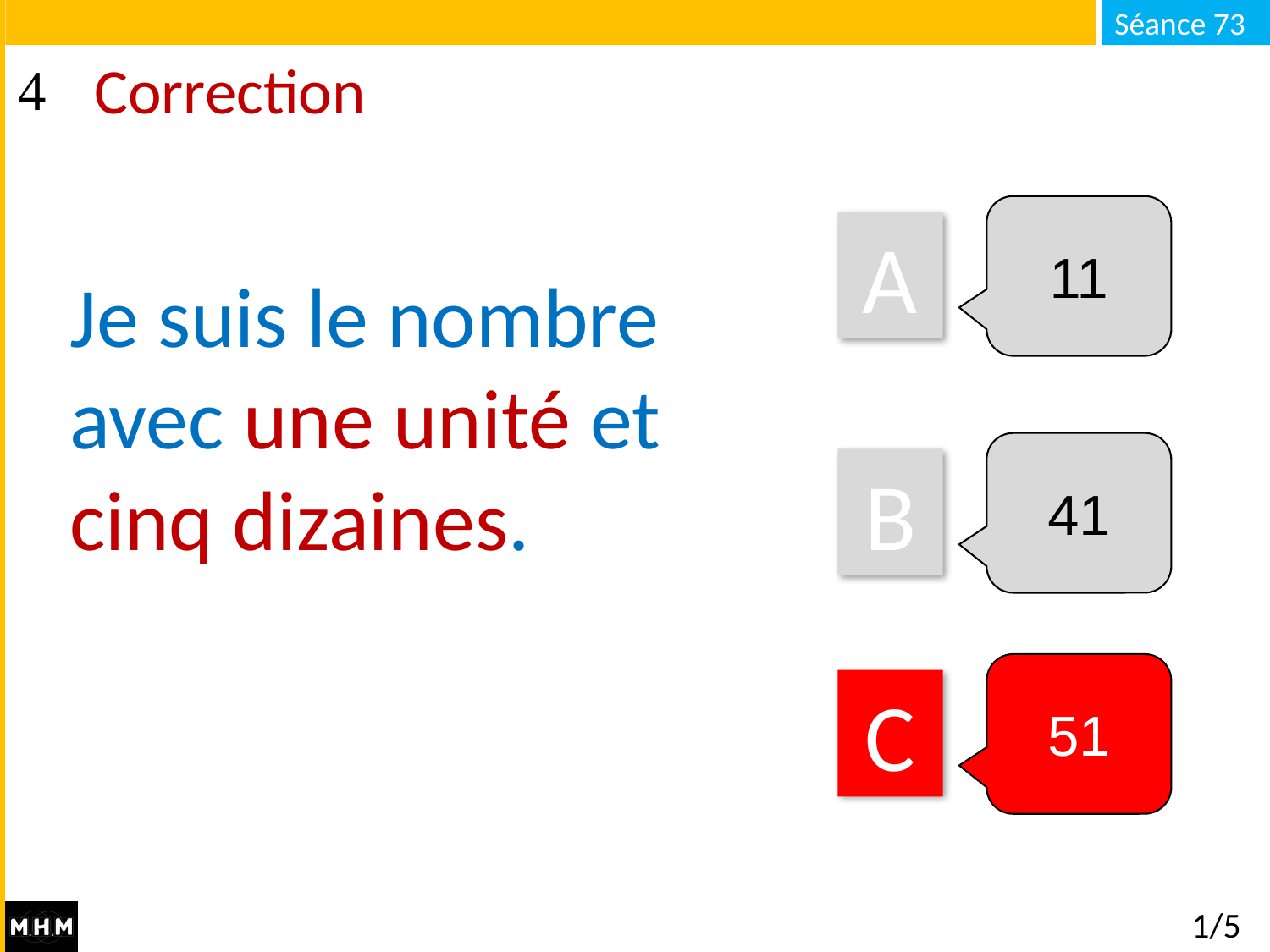

# Correction
11
A
Je suis le nombre avec une unité et cinq dizaines.
41
B
51
C
1/5